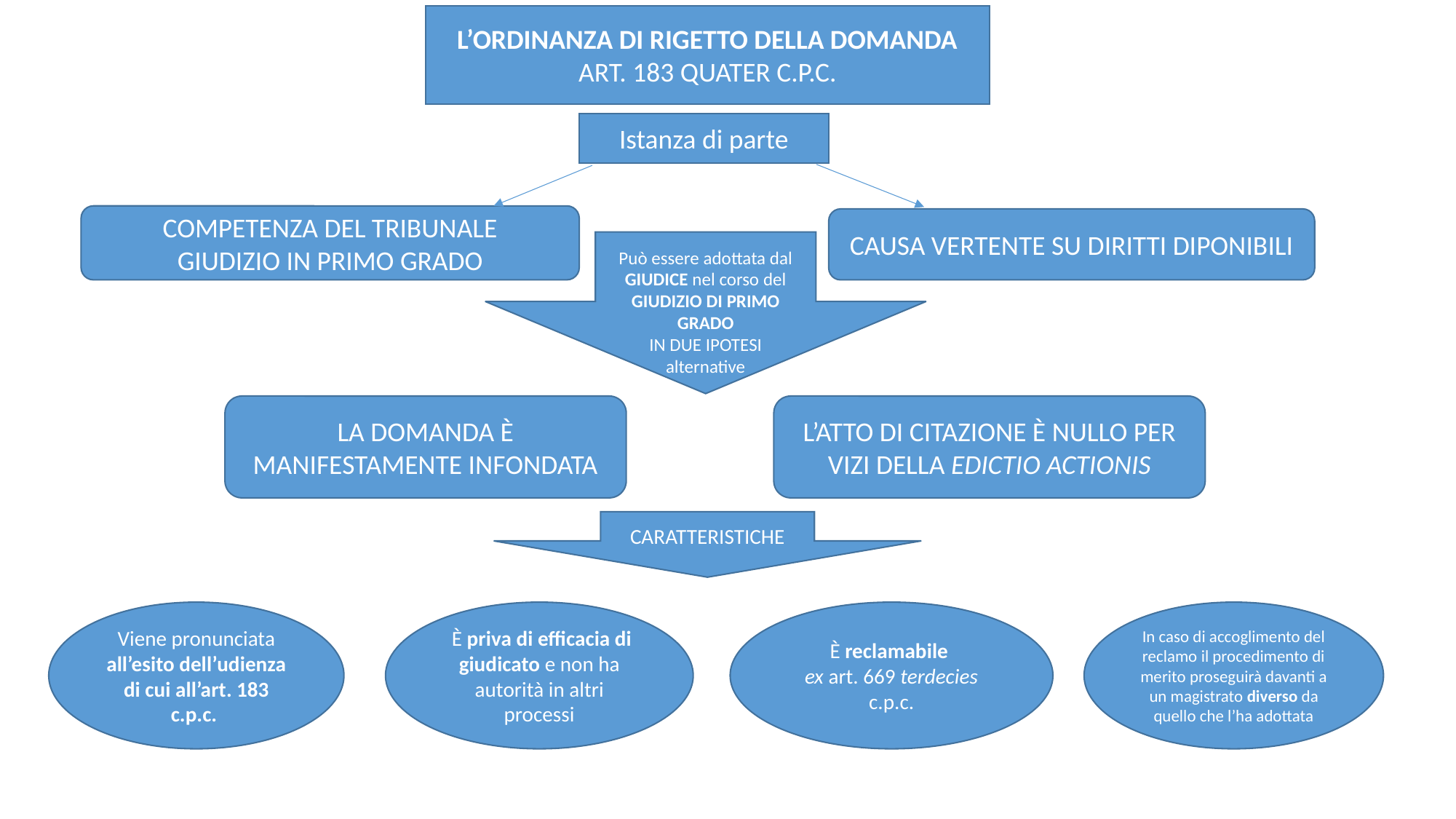

L’ORDINANZA DI RIGETTO DELLA DOMANDA
ART. 183 QUATER C.P.C.
Istanza di parte
COMPETENZA DEL TRIBUNALE
GIUDIZIO IN PRIMO GRADO
CAUSA VERTENTE SU DIRITTI DIPONIBILI

Può essere adottata dal GIUDICE nel corso del GIUDIZIO DI PRIMO GRADO
IN DUE IPOTESI
alternative

LA DOMANDA È MANIFESTAMENTE INFONDATA
L’ATTO DI CITAZIONE È NULLO PER VIZI DELLA EDICTIO ACTIONIS
CARATTERISTICHE
Viene pronunciata all’esito dell’udienza di cui all’art. 183 c.p.c.
 È priva di efficacia di giudicato e non ha autorità in altri processi
È reclamabile
ex art. 669 terdecies c.p.c.
In caso di accoglimento del reclamo il procedimento di merito proseguirà davanti a un magistrato diverso da quello che l’ha adottata